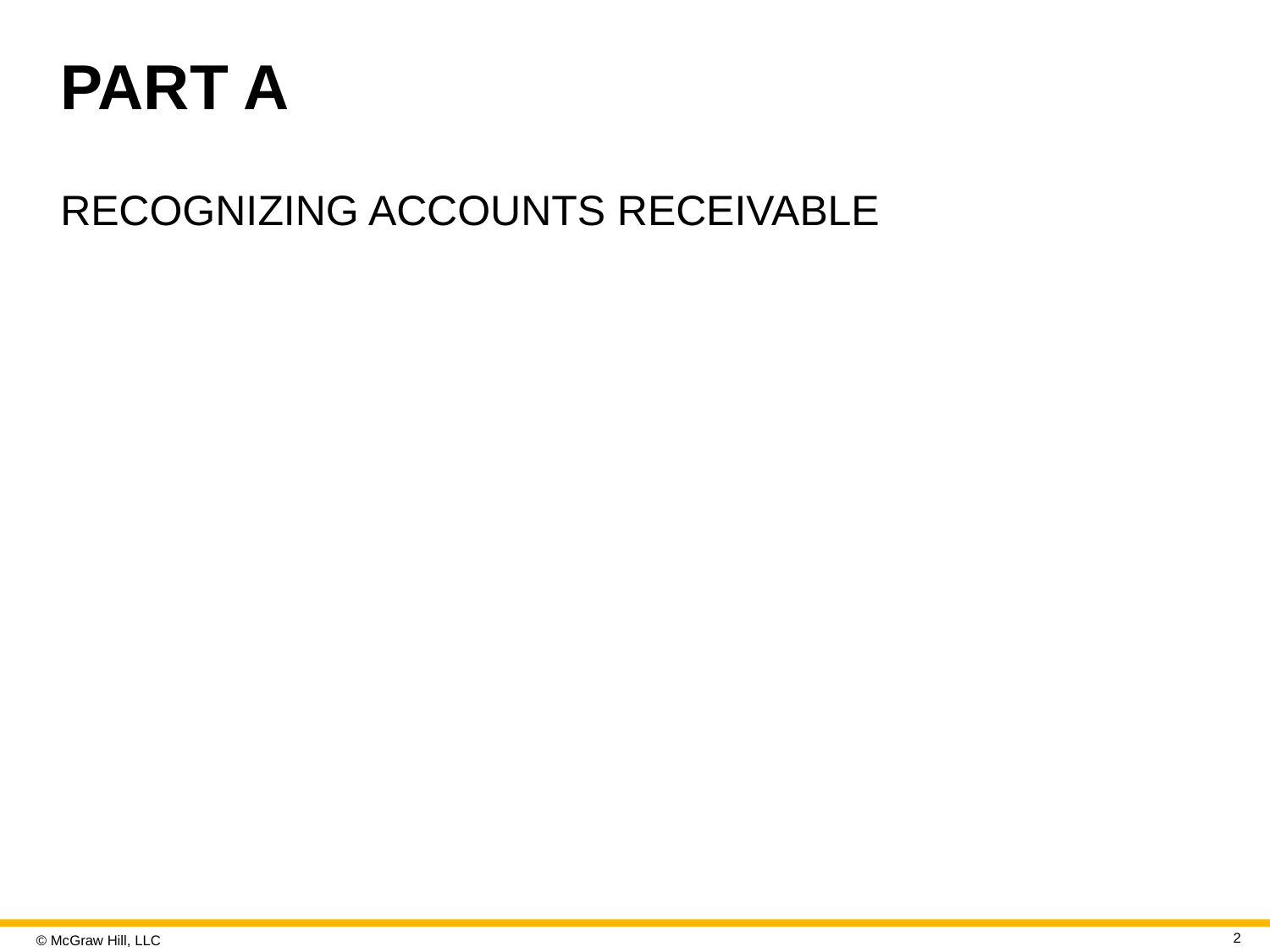

# PART A
RECOGNIZING ACCOUNTS RECEIVABLE
2